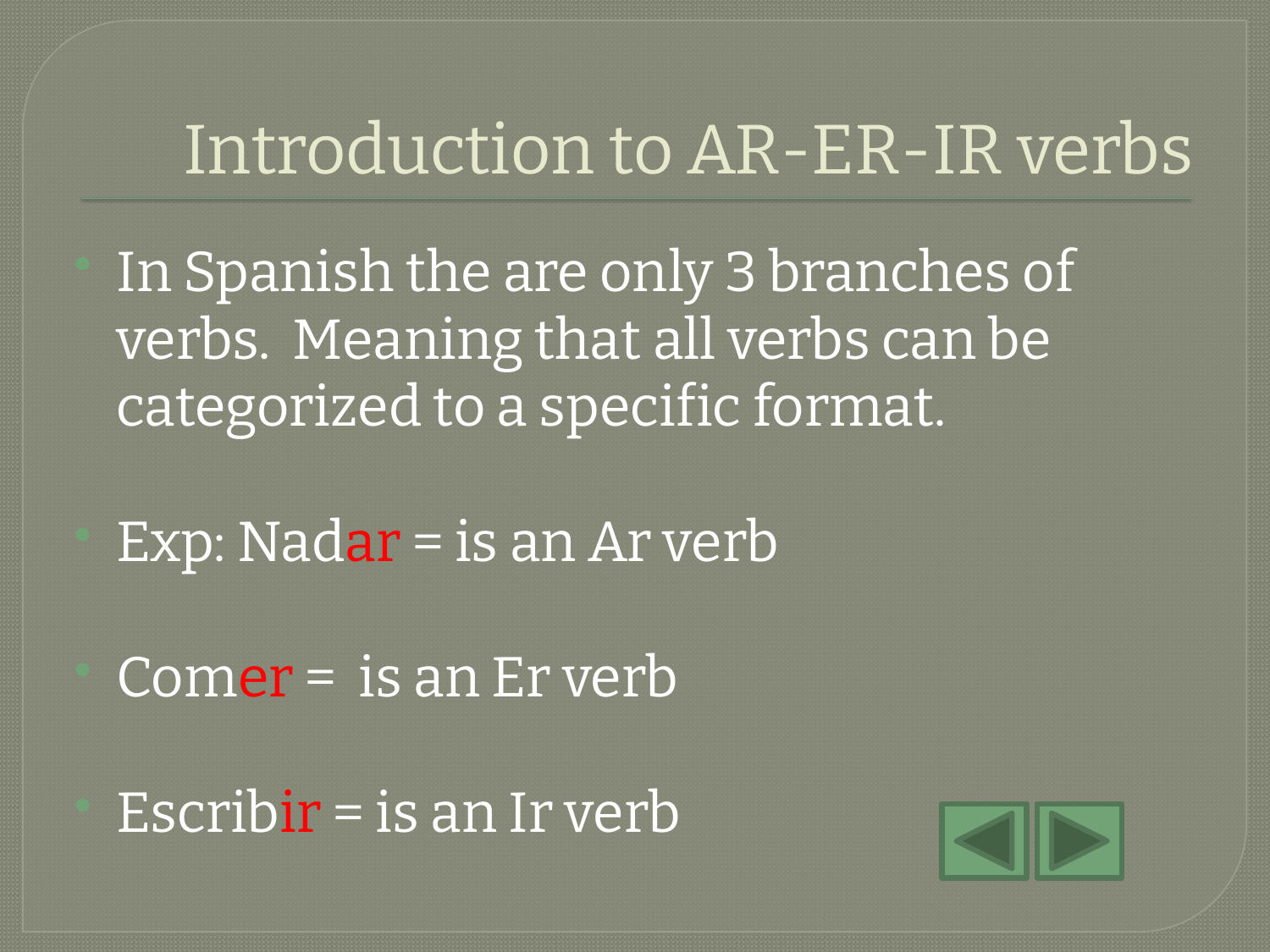

# Introduction to AR-ER-IR verbs
In Spanish the are only 3 branches of verbs.  Meaning that all verbs can be categorized to a specific format.

Exp: Nadar = is an Ar verb

Comer =  is an Er verb

Escribir = is an Ir verb